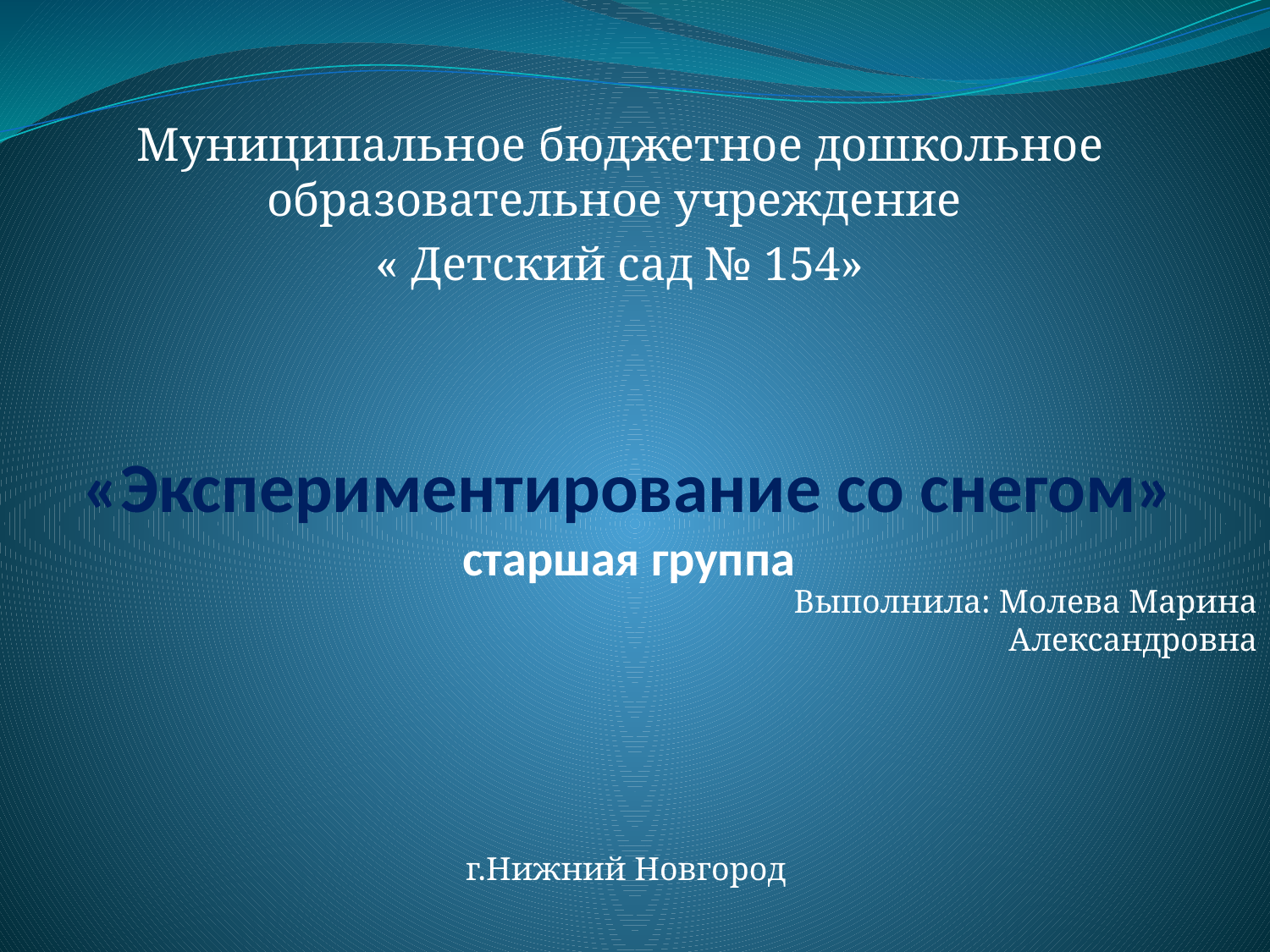

Муниципальное бюджетное дошкольное образовательное учреждение
« Детский сад № 154»

# «Экспериментирование со снегом» старшая группа
Выполнила: Молева Марина Александровна
г.Нижний Новгород